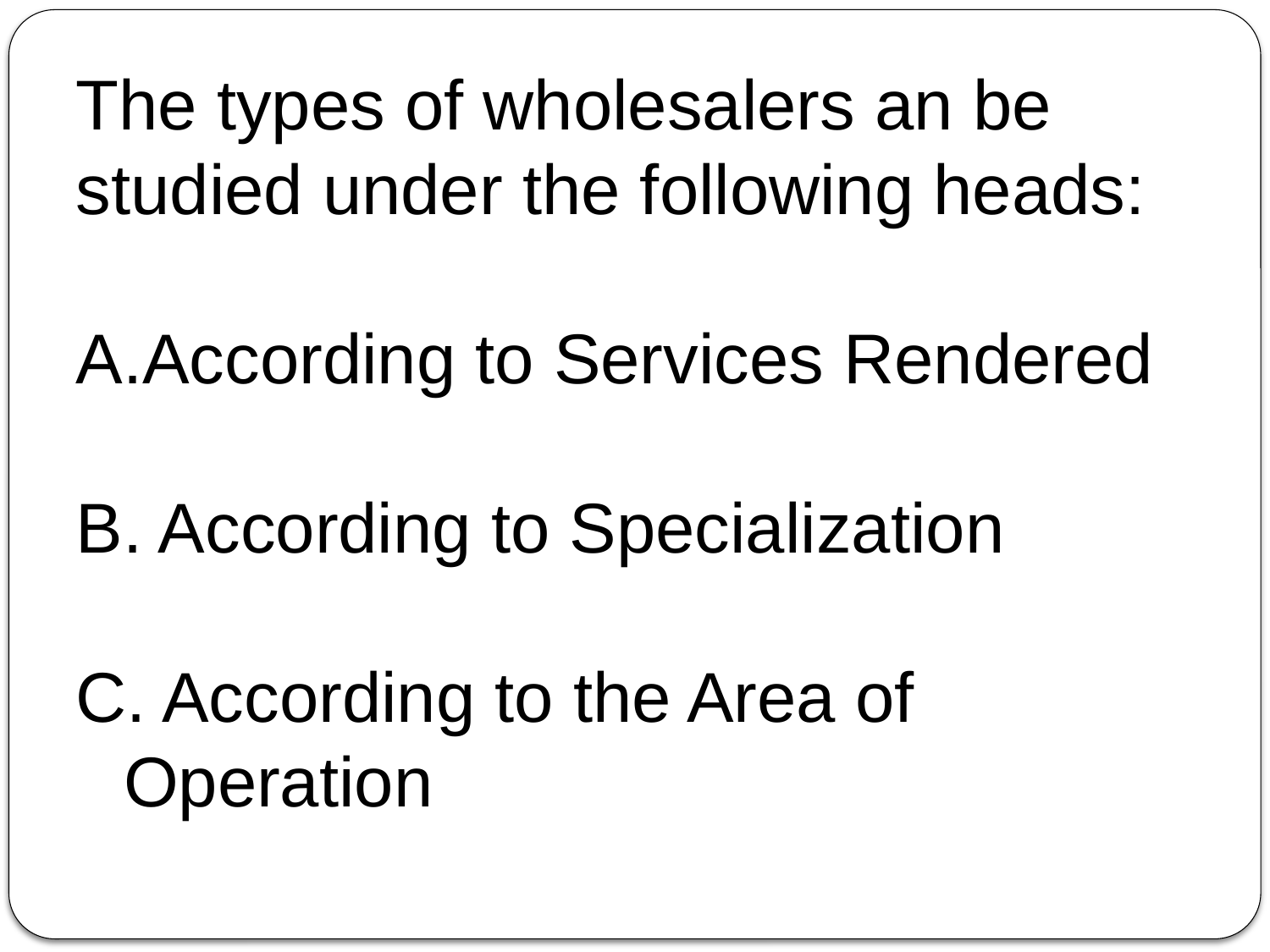

The types of wholesalers an be studied under the following heads:

According to Services Rendered

B. According to Specialization

C. According to the Area of Operation